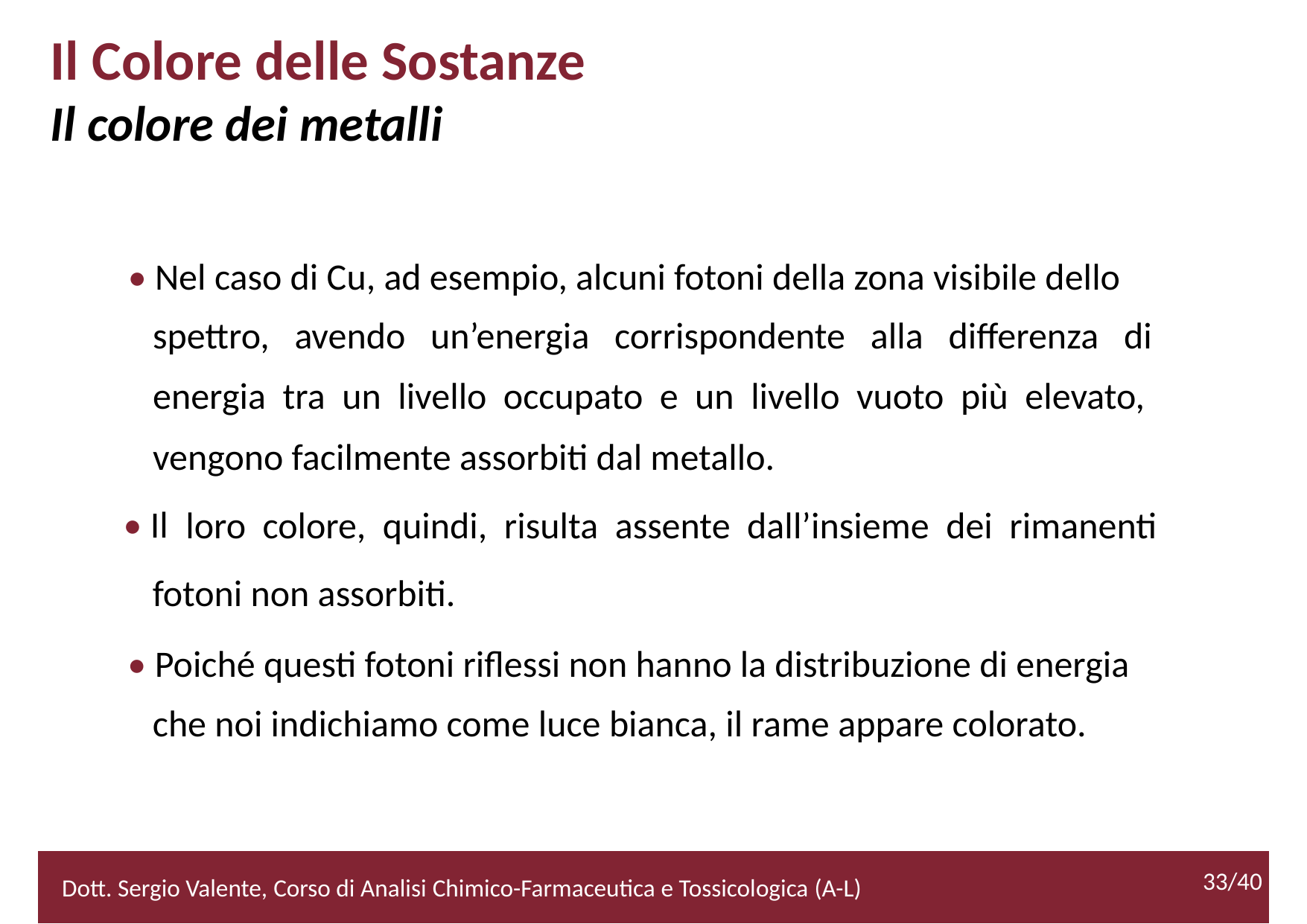

Il Colore delle Sostanze
Il colore dei metalli
• Nel caso di Cu, ad esempio, alcuni fotoni della zona visibile dello

	spettro,   avendo   un’energia   corrispondente   alla   differenza   di

	energia  tra  un  livello  occupato  e  un  livello  vuoto  più  elevato,

	vengono facilmente assorbiti dal metallo.
• Il
loro  colore,  quindi,  risulta  assente  dall’insieme  dei  rimanenti
		fotoni non assorbiti.

• Poiché questi fotoni riflessi non hanno la distribuzione di energia

		che noi indichiamo come luce bianca, il rame appare colorato.

			33/40

33/40
2/52
Dott. Sergio Valente, Corso di Analisi Chimico-Farmaceutica e Tossicologica (A-L)